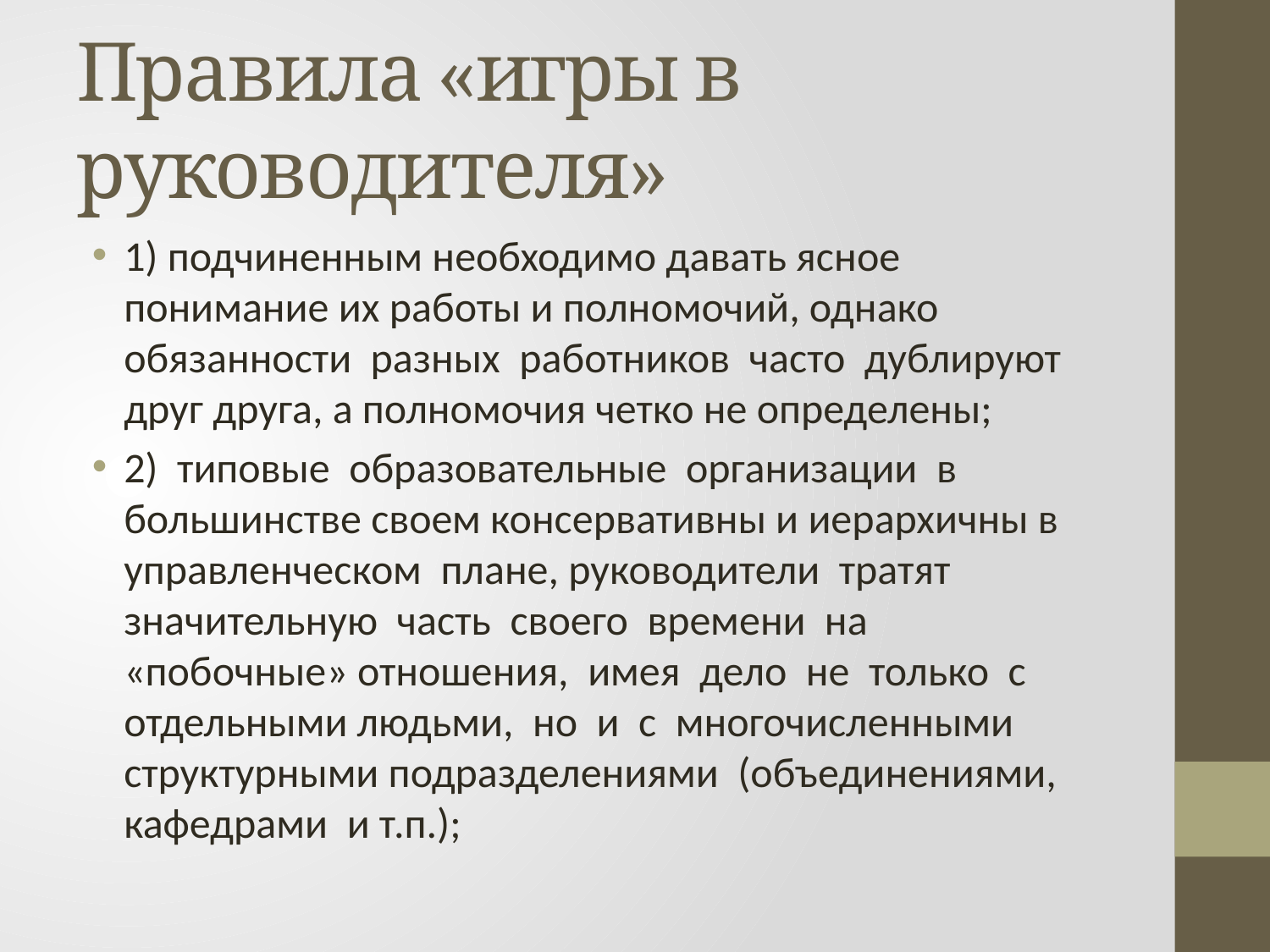

# Правила «игры в руководителя»
1) подчиненным необходимо давать ясное понимание их работы и полномочий, однако обязанности  разных  работников  часто  дублируют  друг друга, а полномочия четко не определены;
2)  типовые  образовательные  организации  в большинстве своем консервативны и иерархичны в  управленческом  плане, руководители  тратят  значительную  часть  своего  времени  на  «побочные» отношения,  имея  дело  не  только  с  отдельными людьми,  но  и  с  многочисленными  структурными подразделениями  (объединениями,  кафедрами  и т.п.);